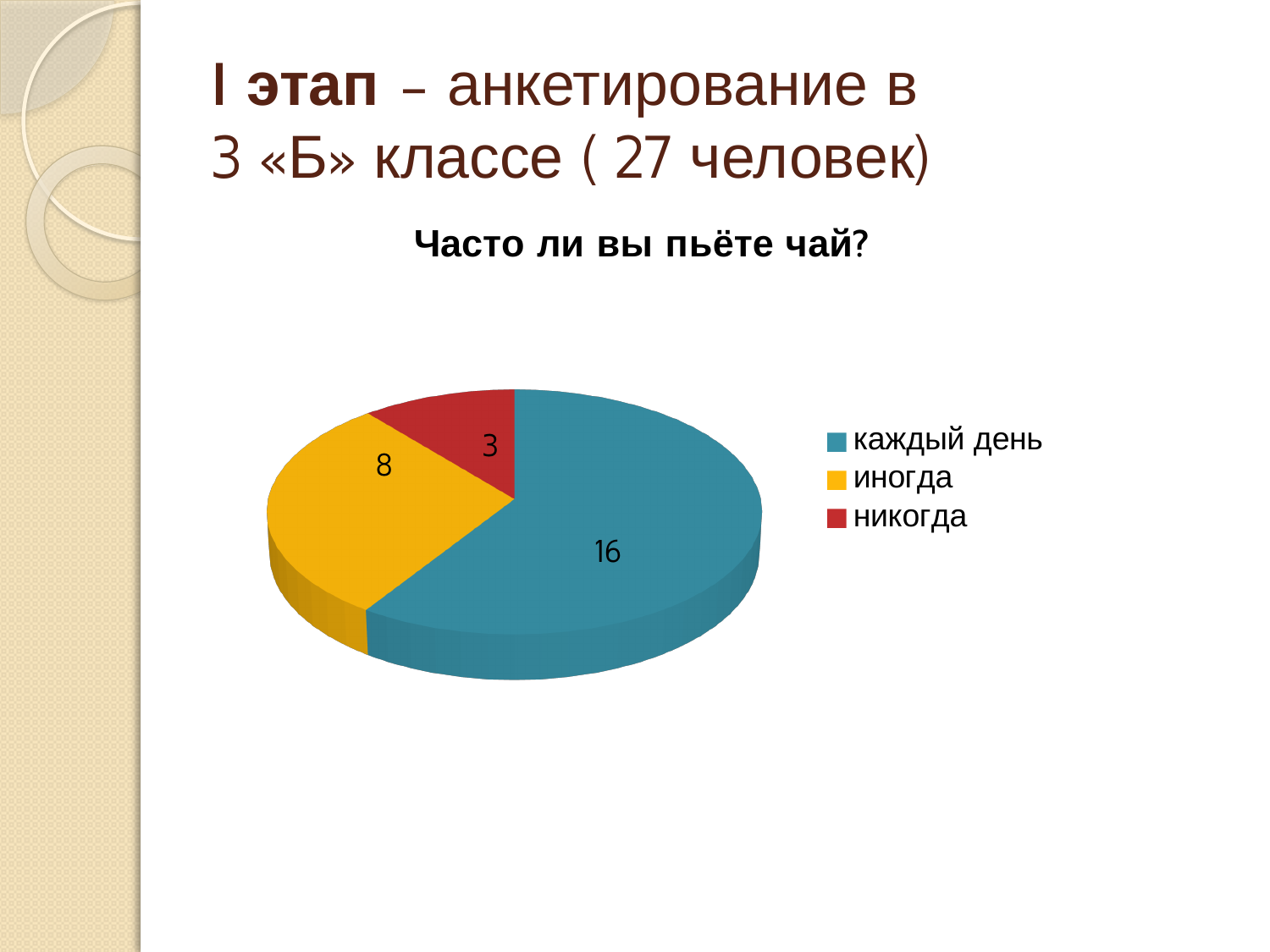

# I этап – анкетирование в 3 «Б» классе ( 27 человек)

[unsupported chart]